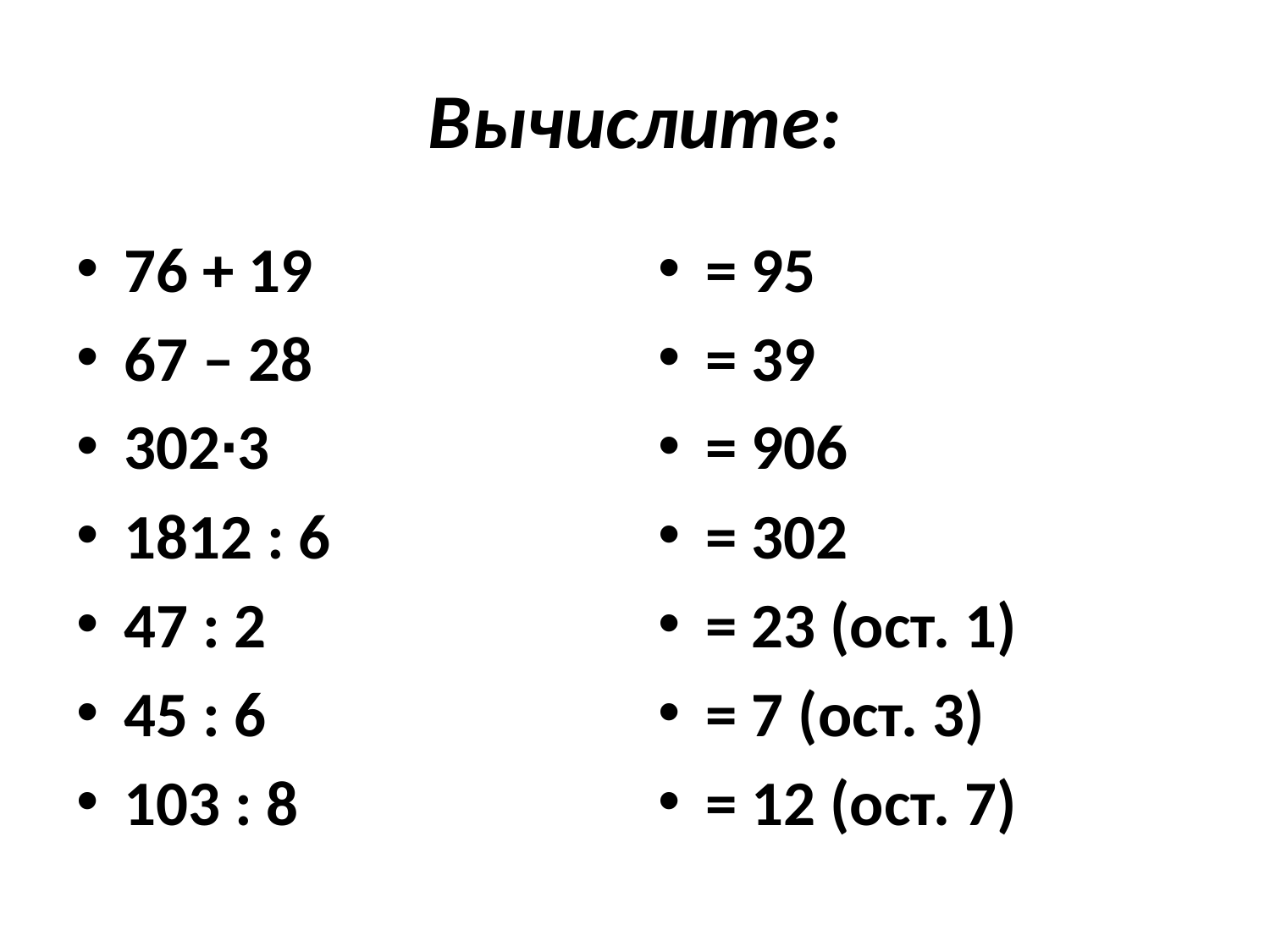

# Вычислите:
76 + 19
67 – 28
302∙3
1812 : 6
47 : 2
45 : 6
103 : 8

= 95
= 39
= 906
= 302
= 23 (ост. 1)
= 7 (ост. 3)
= 12 (ост. 7)